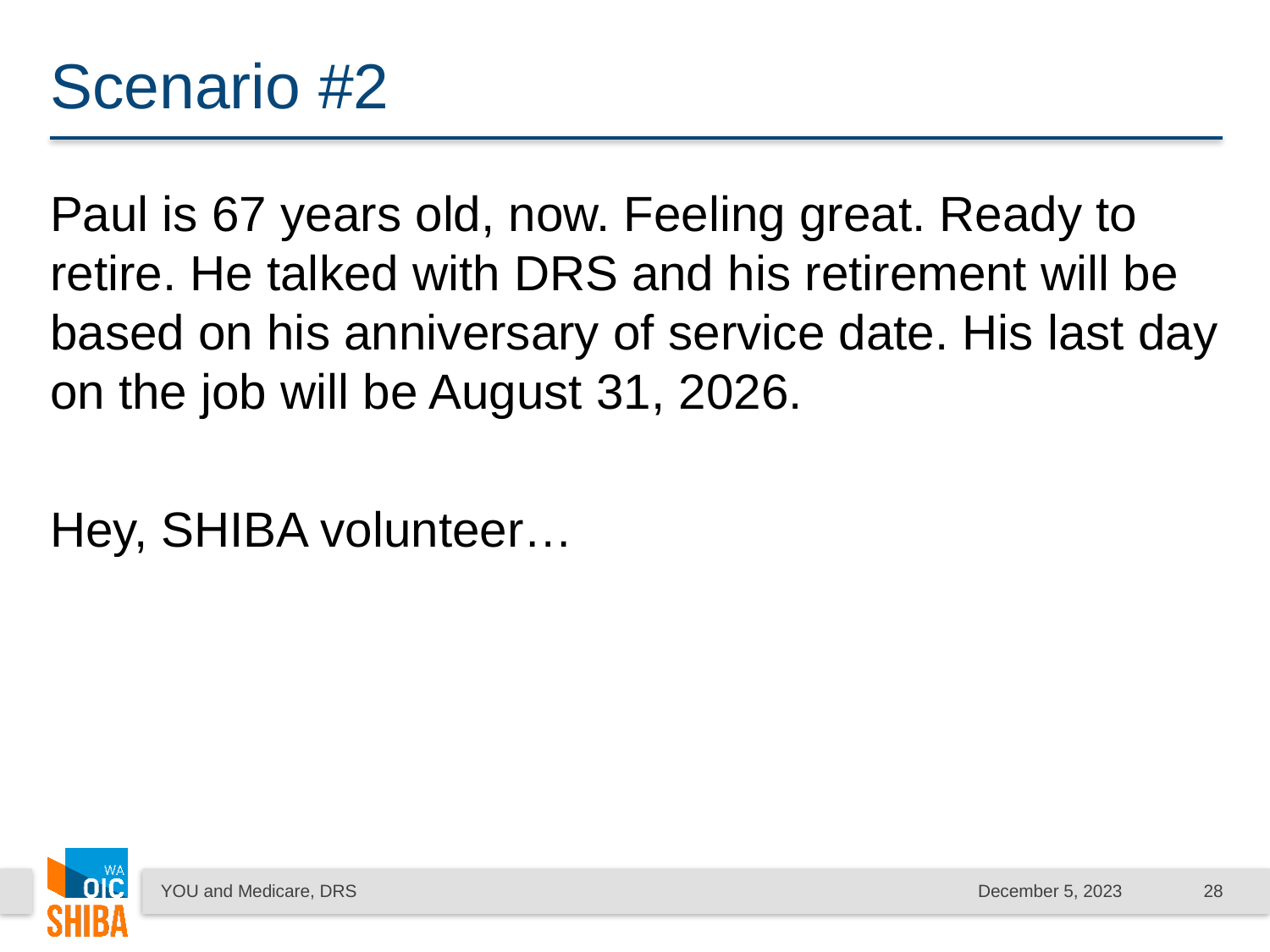

# Scenario #2
Paul is 67 years old, now. Feeling great. Ready to retire. He talked with DRS and his retirement will be based on his anniversary of service date. His last day on the job will be August 31, 2026.

Hey, SHIBA volunteer…
YOU and Medicare, DRS
December 5, 2023
28